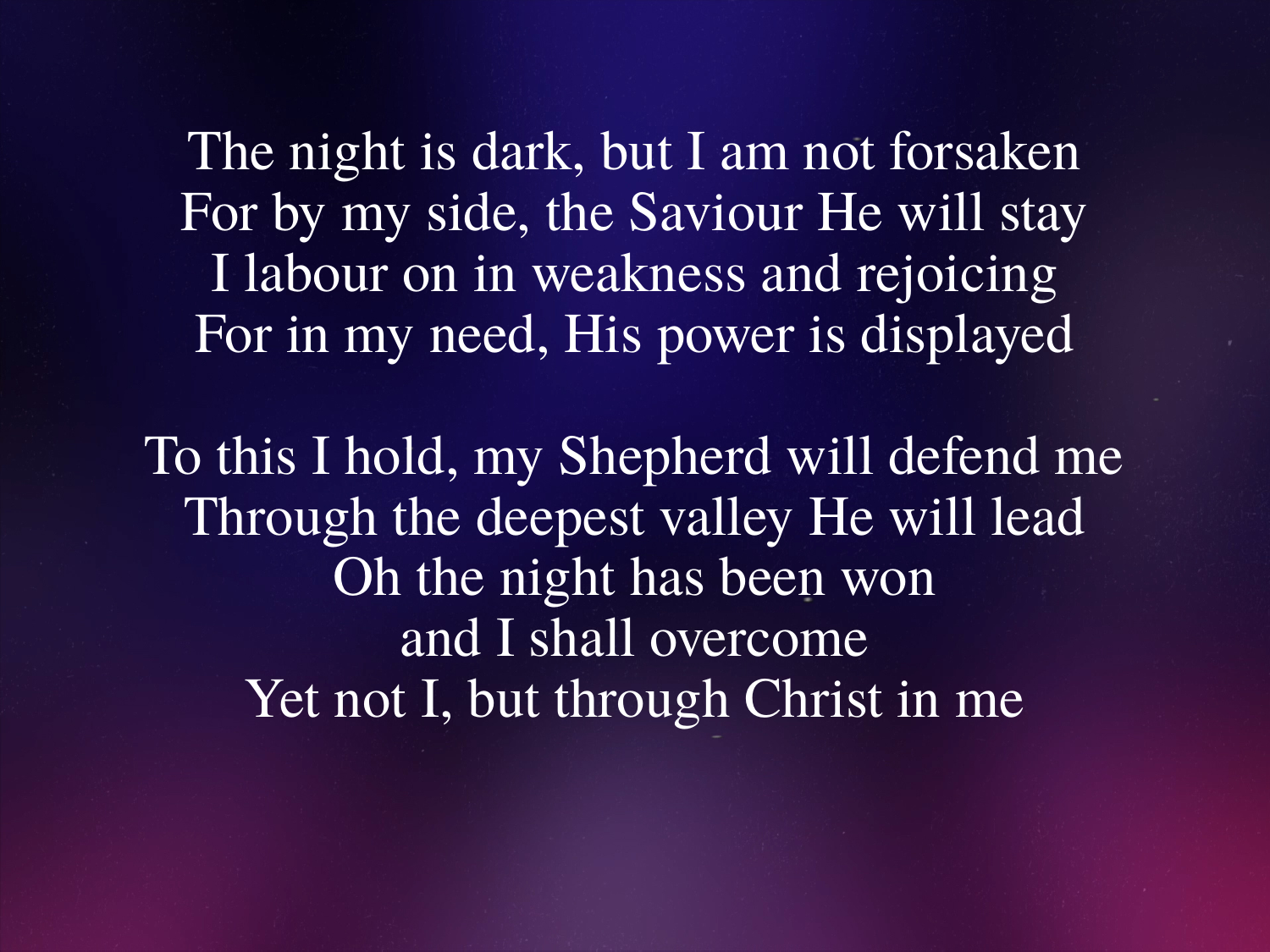

# The night is dark, but I am not forsaken For by my side, the Saviour He will stay I labour on in weakness and rejoicing For in my need, His power is displayed To this I hold, my Shepherd will defend me Through the deepest valley He will lead Oh the night has been won and I shall overcome Yet not I, but through Christ in me